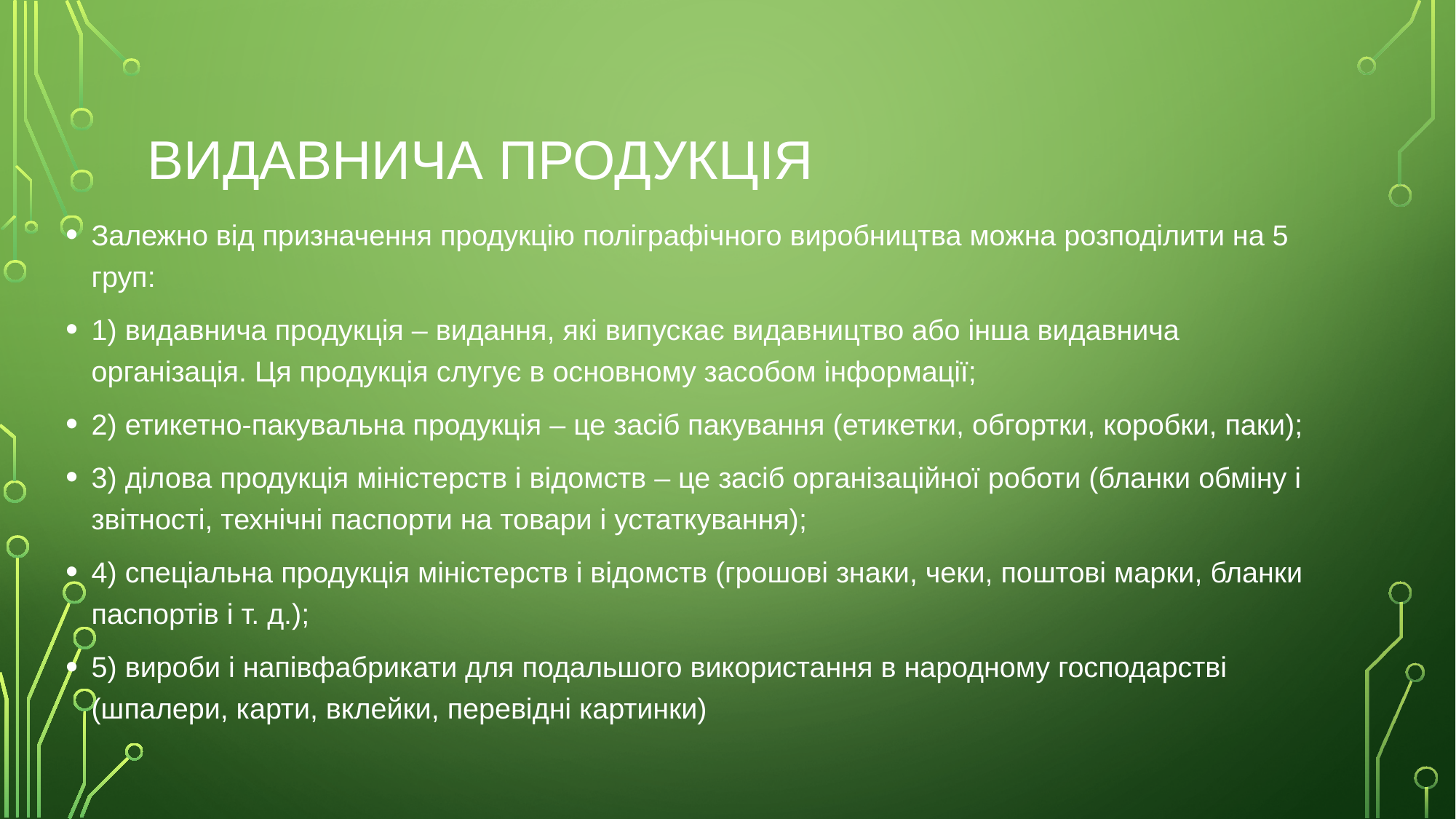

# Видавнича продукція
Залежно від призначення продукцію поліграфічного виробництва можна розподілити на 5 груп:
1) видавнича продукція – видання, які випускає видавництво або інша видавнича організація. Ця продукція слугує в основному засобом інформації;
2) етикетно-пакувальна продукція – це засіб пакування (етикетки, обгортки, коробки, паки);
3) ділова продукція міністерств і відомств – це засіб організаційної роботи (бланки обміну і звітності, технічні паспорти на товари і устаткування);
4) спеціальна продукція міністерств і відомств (грошові знаки, чеки, поштові марки, бланки паспортів і т. д.);
5) вироби і напівфабрикати для подальшого використання в народному господарстві (шпалери, карти, вклейки, перевідні картинки)